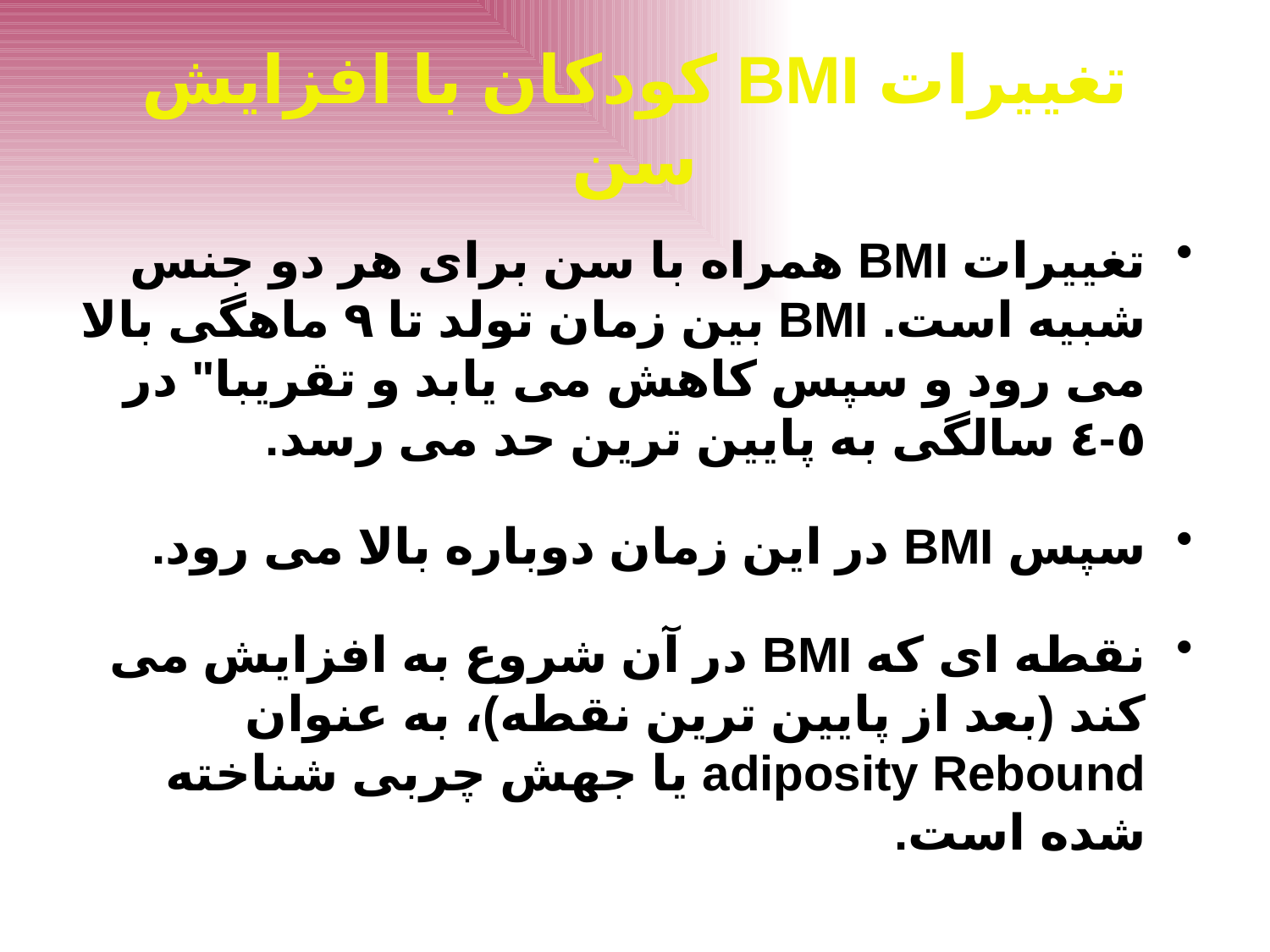

تغییرات BMI کودکان با افزایش سن
تغییرات BMI همراه با سن برای هر دو جنس شبیه است. BMI بین زمان تولد تا ٩ ماهگی بالا می رود و سپس كاهش می یابد و تقریبا" در ٥-٤ سالگی به پایین ترین حد می رسد.

سپس BMI در این زمان دوباره بالا می رود.

نقطه ای كه BMI در آن شروع به افزایش می كند (بعد از پایین ترین نقطه)، به عنوان adiposity Rebound یا جهش چربی شناخته شده است.